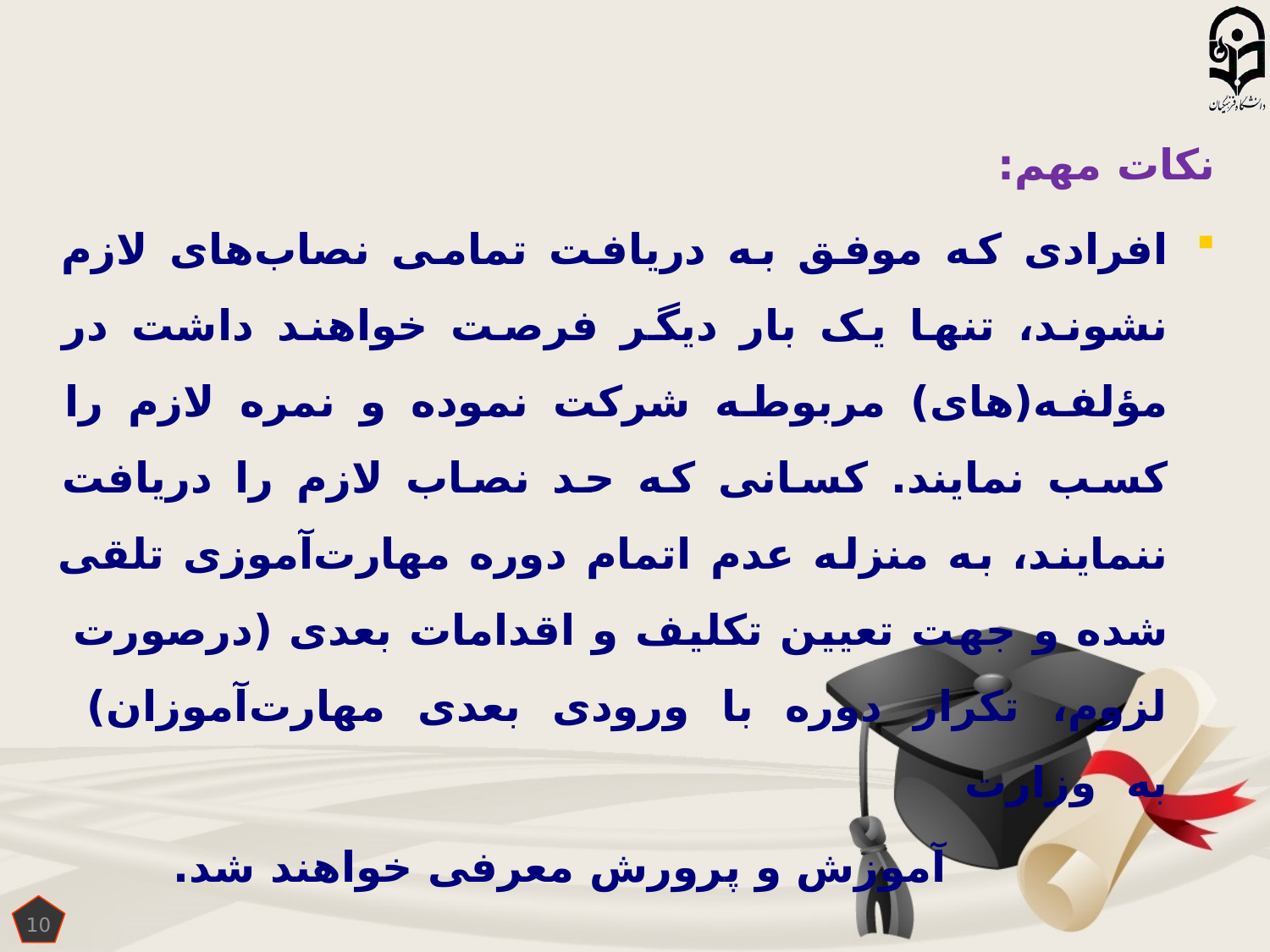

نکات مهم:
افرادی که موفق به دریافت تمامی نصاب‌های لازم نشوند، تنها یک بار دیگر فرصت خواهند داشت در مؤلفه(های) مربوطه شرکت نموده و نمره لازم را کسب نمایند. کسانی که حد نصاب لازم را دریافت ننمایند، به منزله عدم اتمام دوره مهارت‌آموزی تلقی شده و جهت تعیین تکلیف و اقدامات بعدی (درصورت  لزوم،  تکرار  دوره  با  ورودی  بعدی  مهارت‌آموزان)   به  وزارت
   			 آموزش و پرورش معرفی خواهند شد.